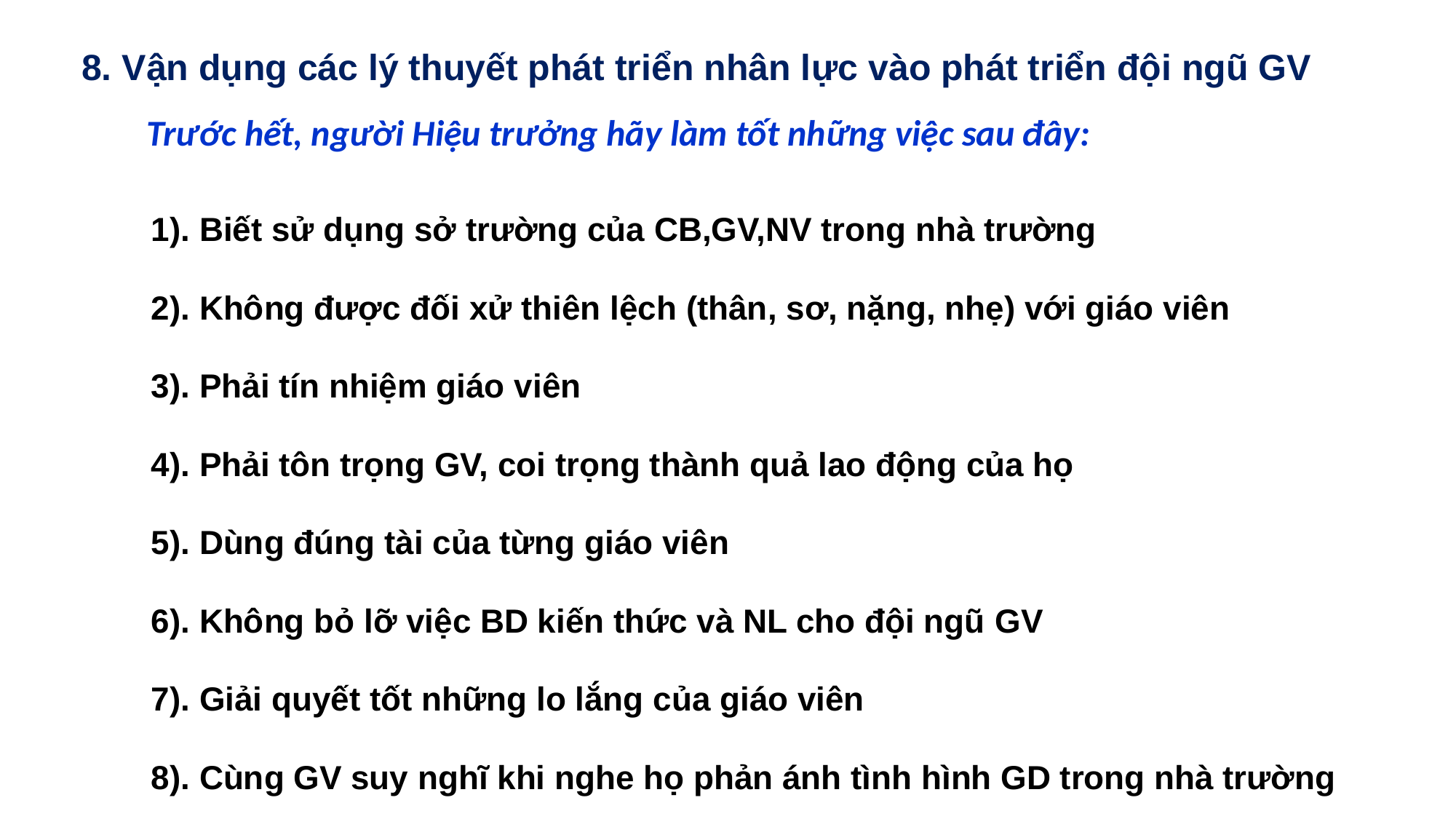

8. Vận dụng các lý thuyết phát triển nhân lực vào phát triển đội ngũ GV
 Trước hết, người Hiệu trưởng hãy làm tốt những việc sau đây:
1). Biết sử dụng sở trường của CB,GV,NV trong nhà trường
2). Không được đối xử thiên lệch (thân, sơ, nặng, nhẹ) với giáo viên
3). Phải tín nhiệm giáo viên
4). Phải tôn trọng GV, coi trọng thành quả lao động của họ
5). Dùng đúng tài của từng giáo viên
6). Không bỏ lỡ việc BD kiến thức và NL cho đội ngũ GV
7). Giải quyết tốt những lo lắng của giáo viên
8). Cùng GV suy nghĩ khi nghe họ phản ánh tình hình GD trong nhà trường